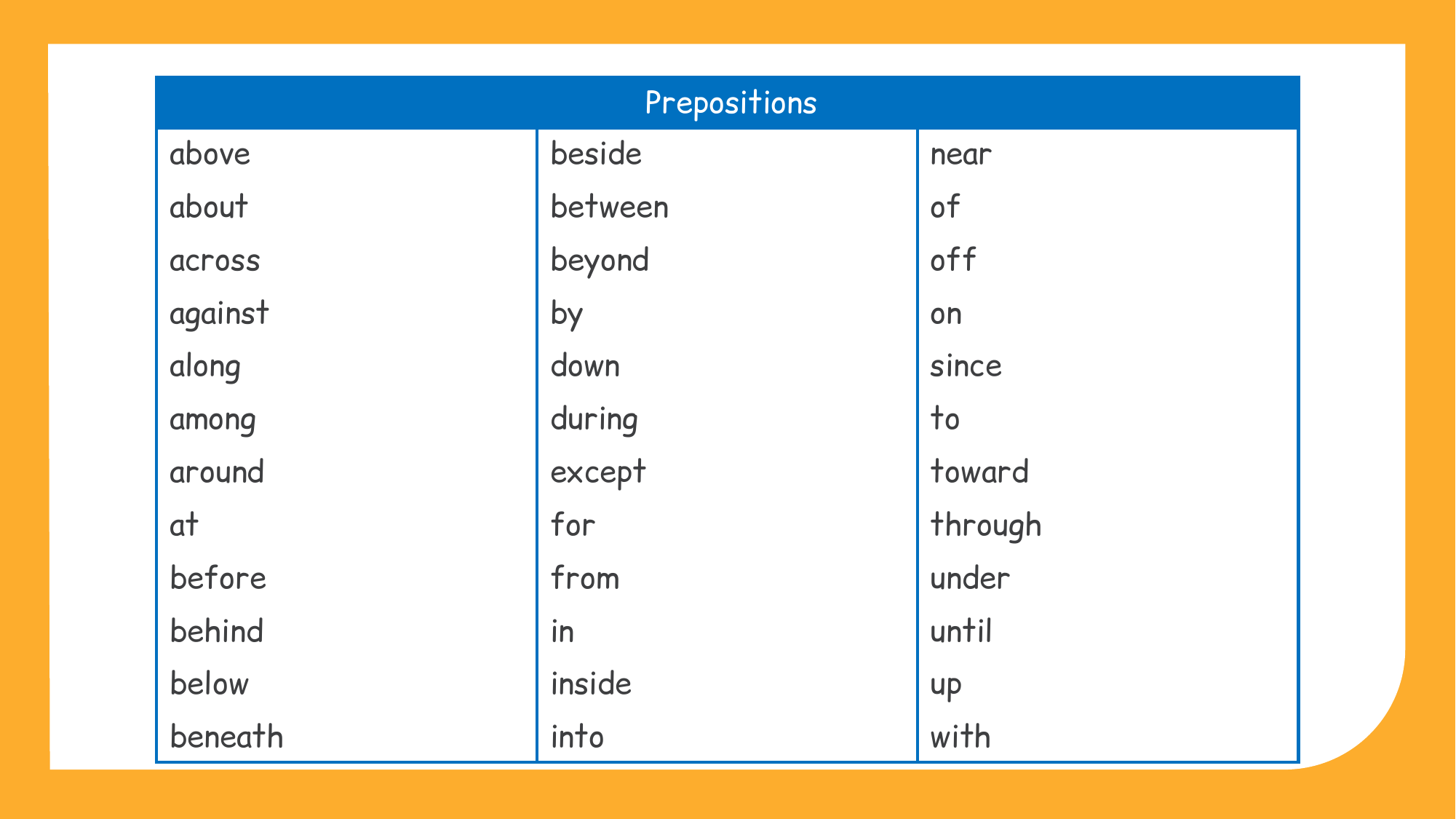

| Prepositions |  |  |
| --- | --- | --- |
| above about across against along among around at before behind below beneath | beside between beyond by down during except for from in inside into | near of off on since to toward through under until up with |